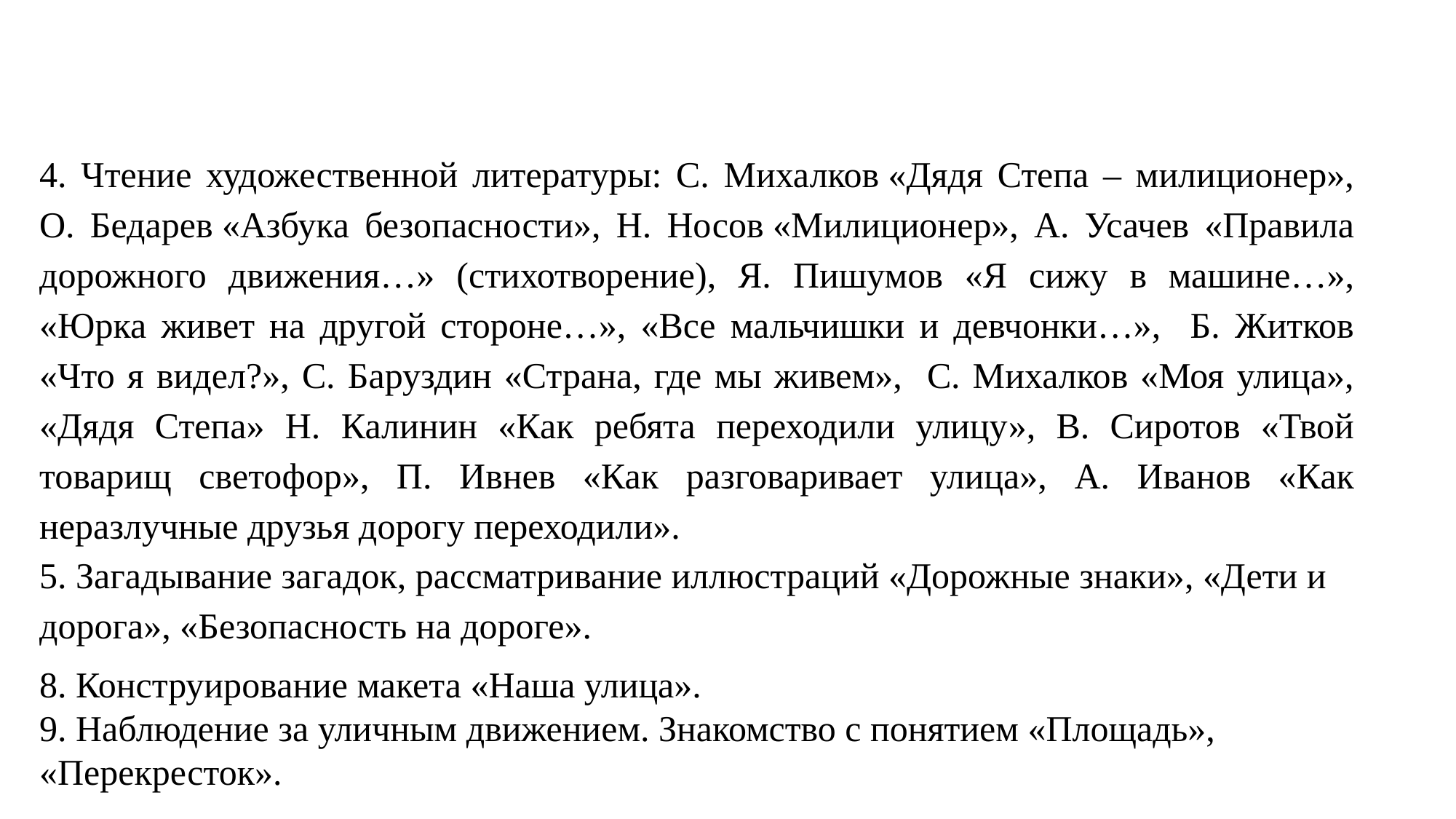

4. Чтение художественной литературы: С. Михалков «Дядя Степа – милиционер», О. Бедарев «Азбука безопасности», Н. Носов «Милиционер», А. Усачев «Правила дорожного движения…» (стихотворение), Я. Пишумов «Я сижу в машине…», «Юрка живет на другой стороне…», «Все мальчишки и девчонки…»,  Б. Житков «Что я видел?», С. Баруздин «Страна, где мы живем»,  С. Михалков «Моя улица», «Дядя Степа» Н. Калинин «Как ребята переходили улицу», В. Сиротов «Твой товарищ светофор», П. Ивнев «Как разговаривает улица», А. Иванов «Как неразлучные друзья дорогу переходили».
5. Загадывание загадок, рассматривание иллюстраций «Дорожные знаки», «Дети и дорога», «Безопасность на дороге».
8. Конструирование макета «Наша улица».
9. Наблюдение за уличным движением. Знакомство с понятием «Площадь», «Перекресток».